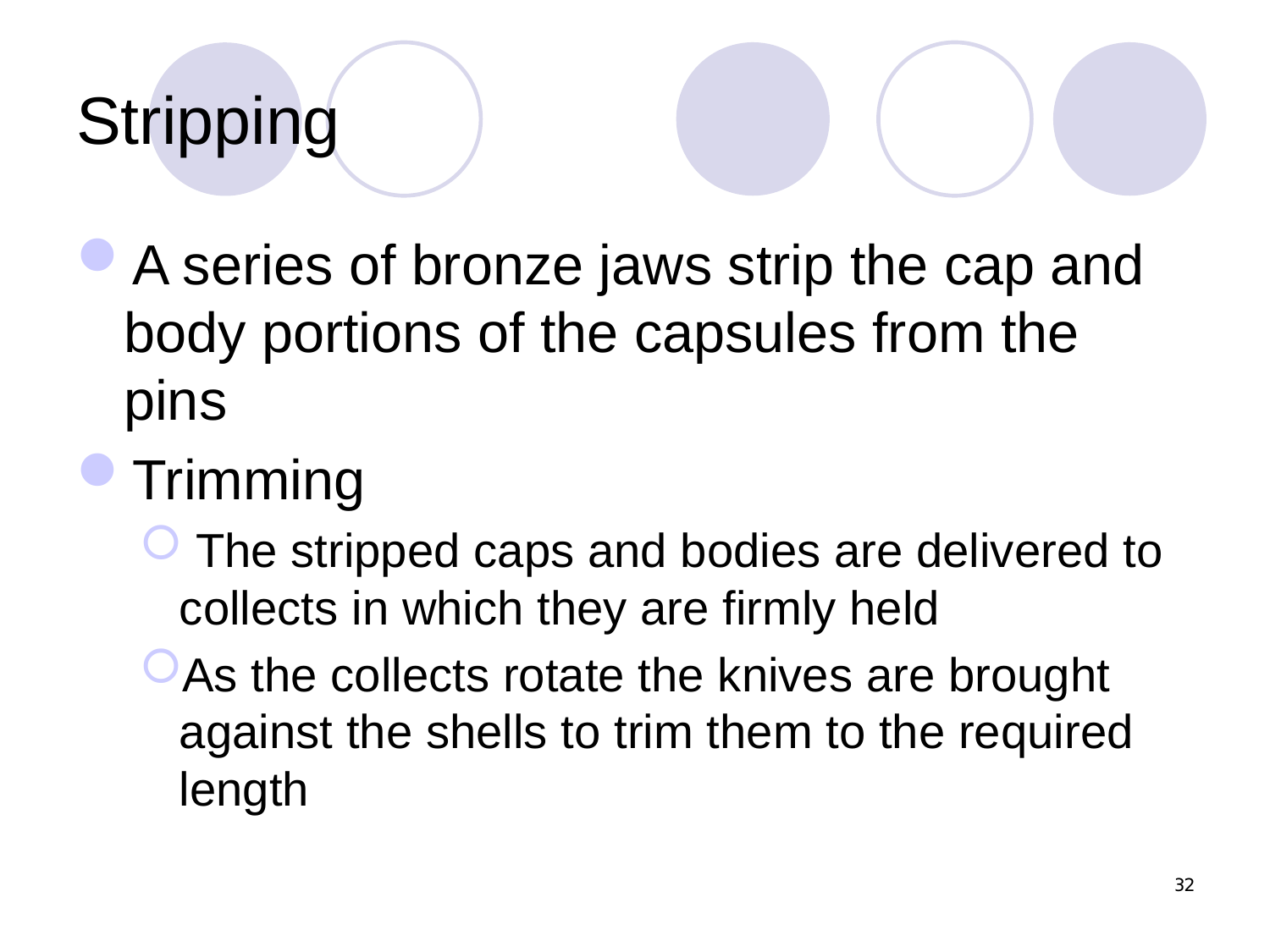

# Stripping
A series of bronze jaws strip the cap and body portions of the capsules from the pins
Trimming
 The stripped caps and bodies are delivered to collects in which they are firmly held
As the collects rotate the knives are brought against the shells to trim them to the required length
32